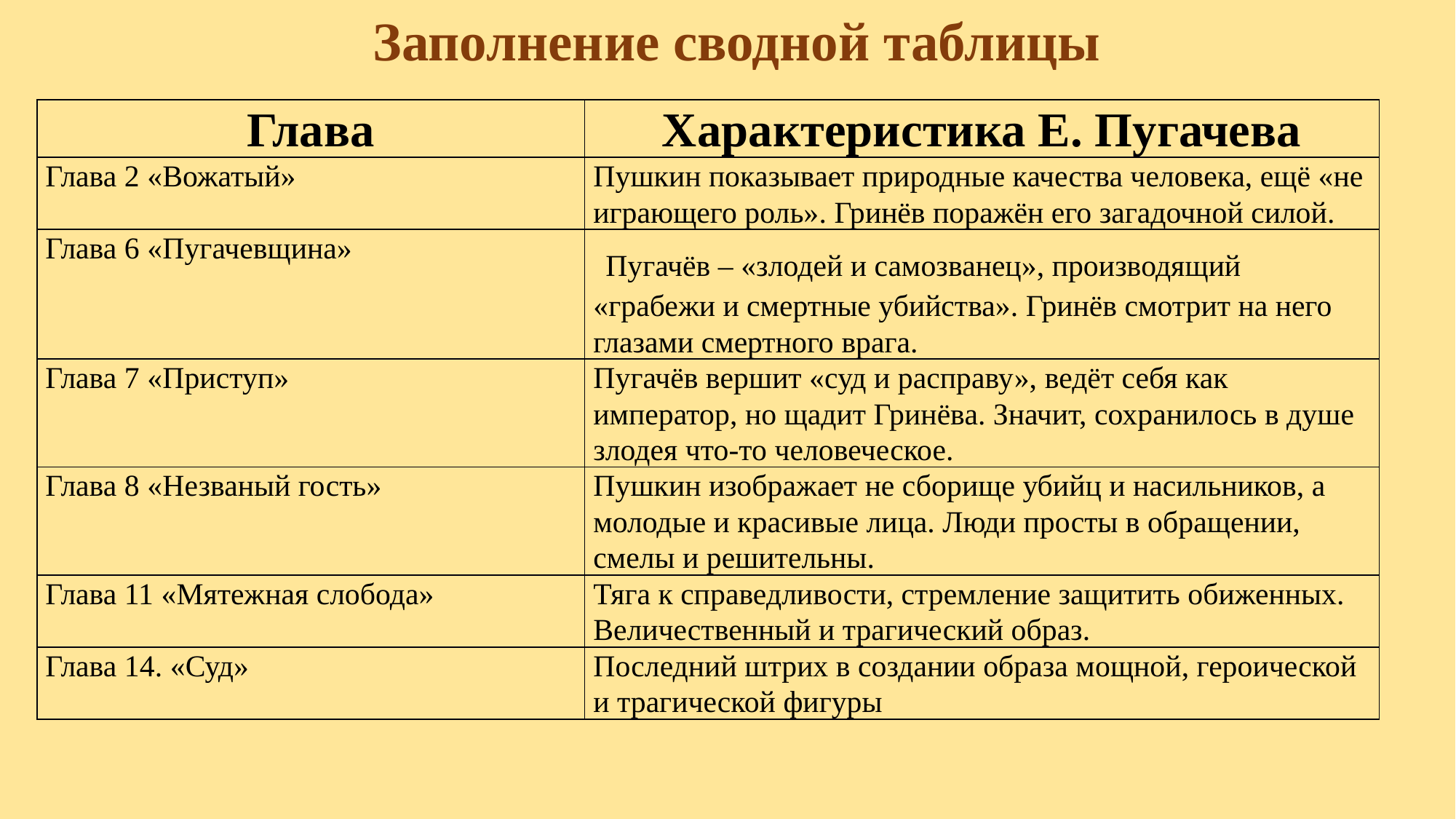

Заполнение сводной таблицы
| Глава | Характеристика Е. Пугачева |
| --- | --- |
| Глава 2 «Вожатый» | Пушкин показывает природные качества человека, ещё «не играющего роль». Гринёв поражён его загадочной силой. |
| Глава 6 «Пугачевщина» | Пугачёв – «злодей и самозванец», производящий «грабежи и смертные убийства». Гринёв смотрит на него глазами смертного врага. |
| Глава 7 «Приступ» | Пугачёв вершит «суд и расправу», ведёт себя как император, но щадит Гринёва. Значит, сохранилось в душе злодея что-то человеческое. |
| Глава 8 «Незваный гость» | Пушкин изображает не сборище убийц и насильников, а молодые и красивые лица. Люди просты в обращении, смелы и решительны. |
| Глава 11 «Мятежная слобода» | Тяга к справедливости, стремление защитить обиженных. Величественный и трагический образ. |
| Глава 14. «Суд» | Последний штрих в создании образа мощной, героической и трагической фигуры |